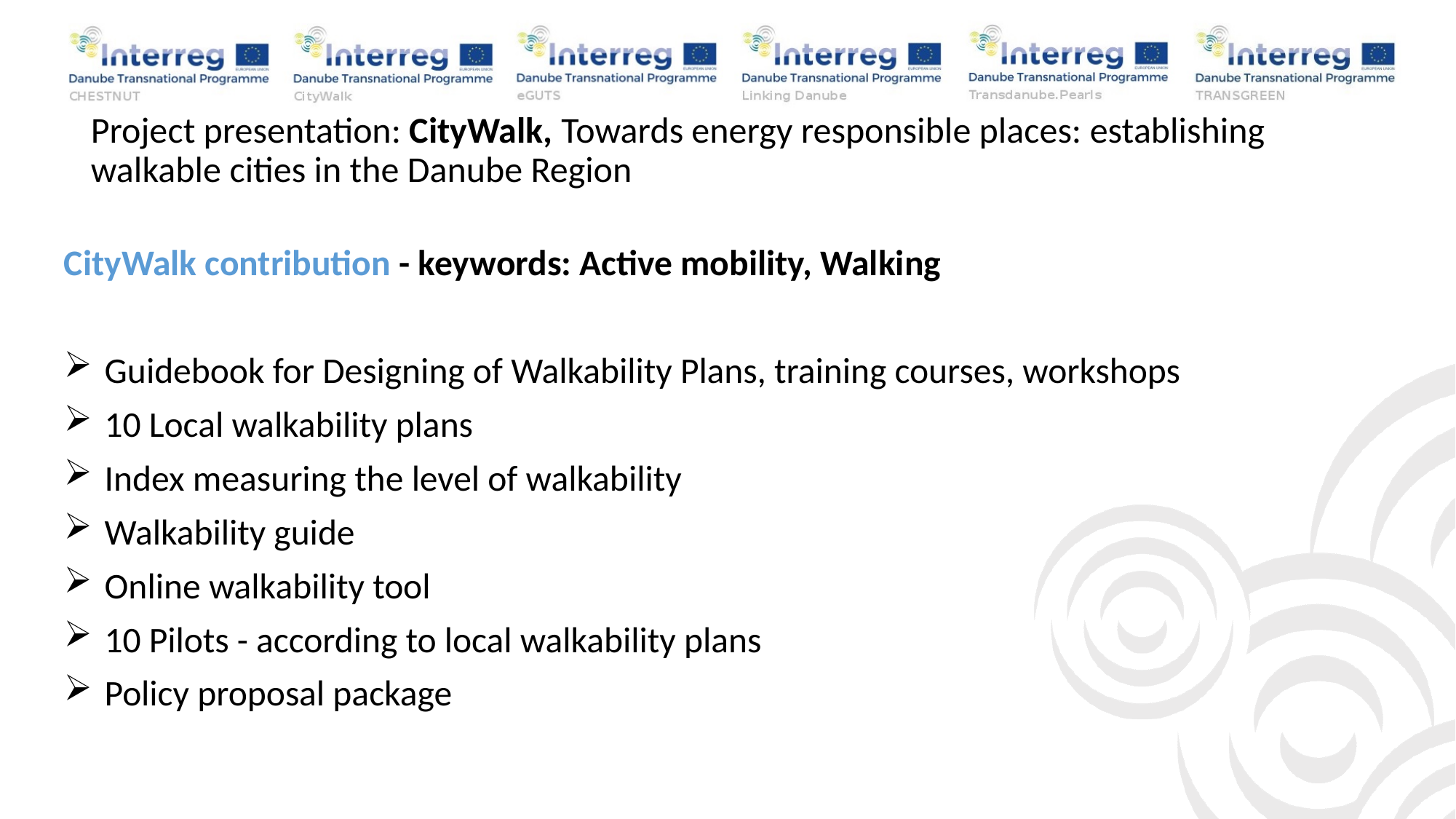

Project presentation: CityWalk, Towards energy responsible places: establishing walkable cities in the Danube Region

CityWalk contribution - keywords: Active mobility, Walking

Guidebook for Designing of Walkability Plans, training courses, workshops
10 Local walkability plans
Index measuring the level of walkability
Walkability guide
Online walkability tool
10 Pilots - according to local walkability plans
Policy proposal package